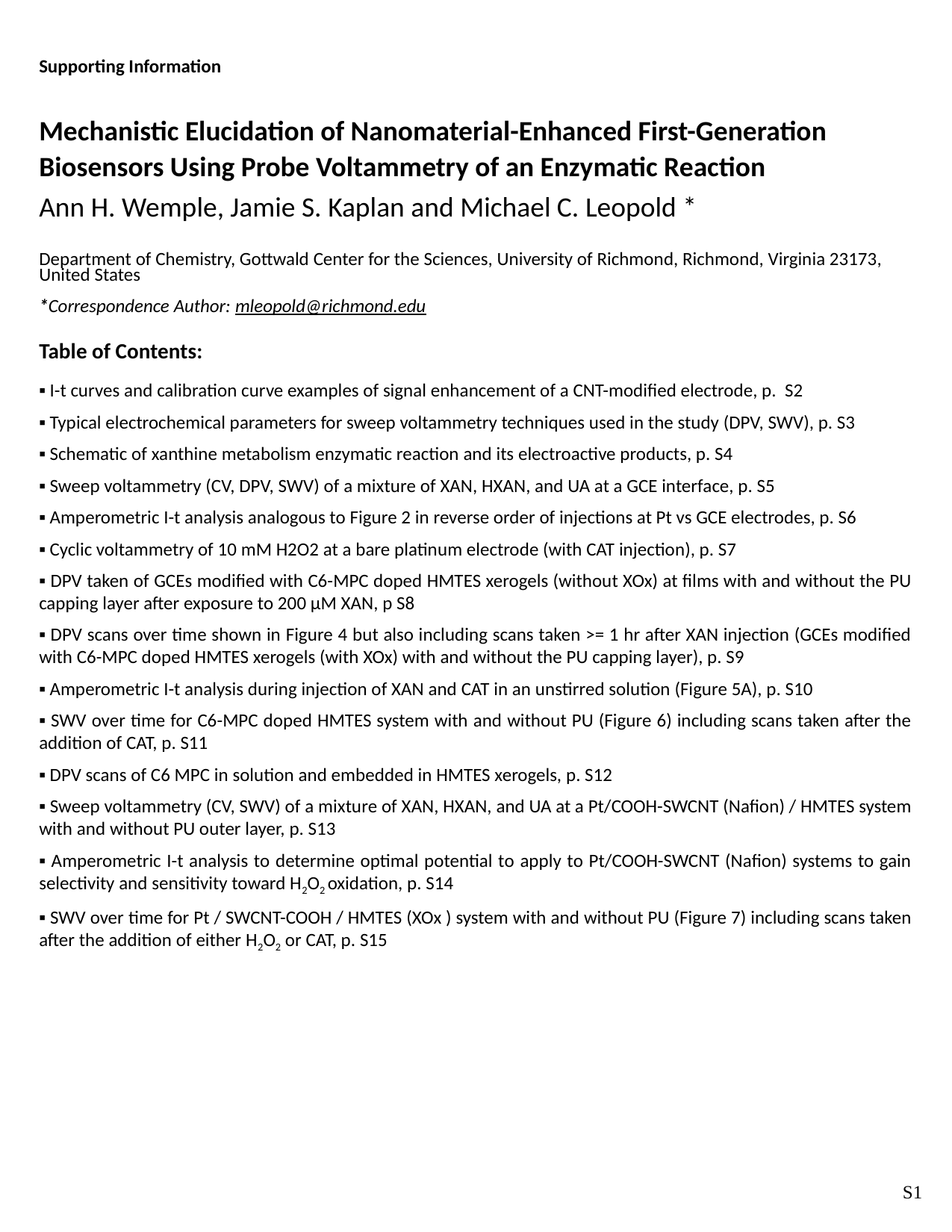

Supporting Information

Mechanistic Elucidation of Nanomaterial-Enhanced First-Generation Biosensors Using Probe Voltammetry of an Enzymatic Reaction

Ann H. Wemple, Jamie S. Kaplan and Michael C. Leopold *

Department of Chemistry, Gottwald Center for the Sciences, University of Richmond, Richmond, Virginia 23173, United States

*Correspondence Author: mleopold@richmond.edu

Table of Contents:

▪ I-t curves and calibration curve examples of signal enhancement of a CNT-modified electrode, p.  S2
▪ Typical electrochemical parameters for sweep voltammetry techniques used in the study (DPV, SWV), p. S3
▪ Schematic of xanthine metabolism enzymatic reaction and its electroactive products, p. S4
▪ Sweep voltammetry (CV, DPV, SWV) of a mixture of XAN, HXAN, and UA at a GCE interface, p. S5
▪ Amperometric I-t analysis analogous to Figure 2 in reverse order of injections at Pt vs GCE electrodes, p. S6
▪ Cyclic voltammetry of 10 mM H2O2 at a bare platinum electrode (with CAT injection), p. S7
▪ DPV taken of GCEs modified with C6-MPC doped HMTES xerogels (without XOx) at films with and without the PU capping layer after exposure to 200 µM XAN, p S8
▪ DPV scans over time shown in Figure 4 but also including scans taken >= 1 hr after XAN injection (GCEs modified with C6-MPC doped HMTES xerogels (with XOx) with and without the PU capping layer), p. S9
▪ Amperometric I-t analysis during injection of XAN and CAT in an unstirred solution (Figure 5A), p. S10
▪ SWV over time for C6-MPC doped HMTES system with and without PU (Figure 6) including scans taken after the addition of CAT, p. S11
▪ DPV scans of C6 MPC in solution and embedded in HMTES xerogels, p. S12
▪ Sweep voltammetry (CV, SWV) of a mixture of XAN, HXAN, and UA at a Pt/COOH-SWCNT (Nafion) / HMTES system with and without PU outer layer, p. S13
▪ Amperometric I-t analysis to determine optimal potential to apply to Pt/COOH-SWCNT (Nafion) systems to gain selectivity and sensitivity toward H2O2 oxidation, p. S14
▪ SWV over time for Pt / SWCNT-COOH / HMTES (XOx ) system with and without PU (Figure 7) including scans taken after the addition of either H2O2 or CAT, p. S15

S1